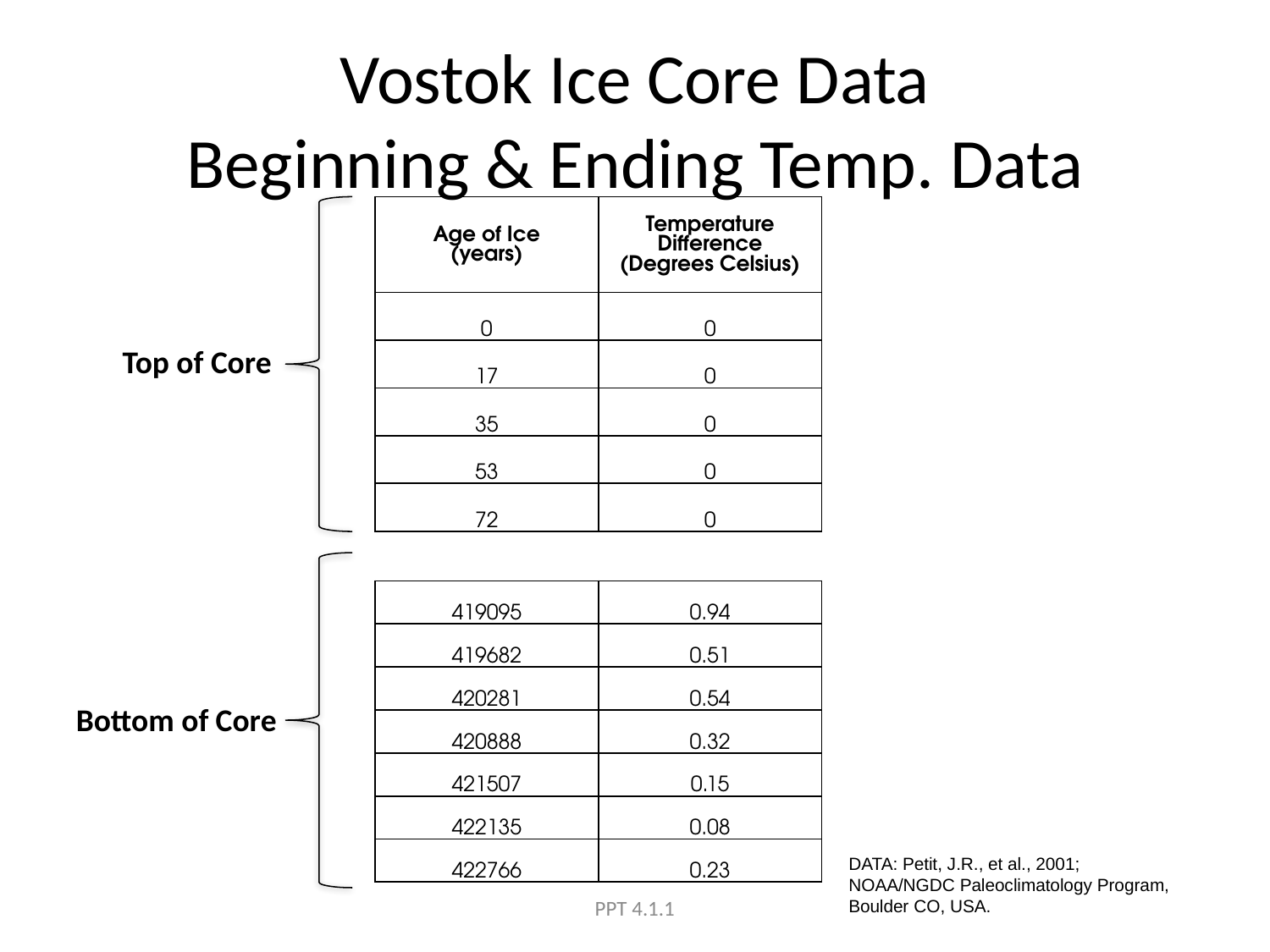

# Vostok Ice Core Data Beginning & Ending Temp. Data

| Age of Ice (years) | Temperature Difference (Degrees Celsius) |
| --- | --- |
| 0 | 0 |
| 17 | 0 |
| 35 | 0 |
| 53 | 0 |
| 72 | 0 |
Top of Core

| 419095 | 0.94 |
| --- | --- |
| 419682 | 0.51 |
| 420281 | 0.54 |
| 420888 | 0.32 |
| 421507 | 0.15 |
| 422135 | 0.08 |
| 422766 | 0.23 |
Bottom of Core
DATA: Petit, J.R., et al., 2001;
NOAA/NGDC Paleoclimatology Program, Boulder CO, USA.
PPT 4.1.1